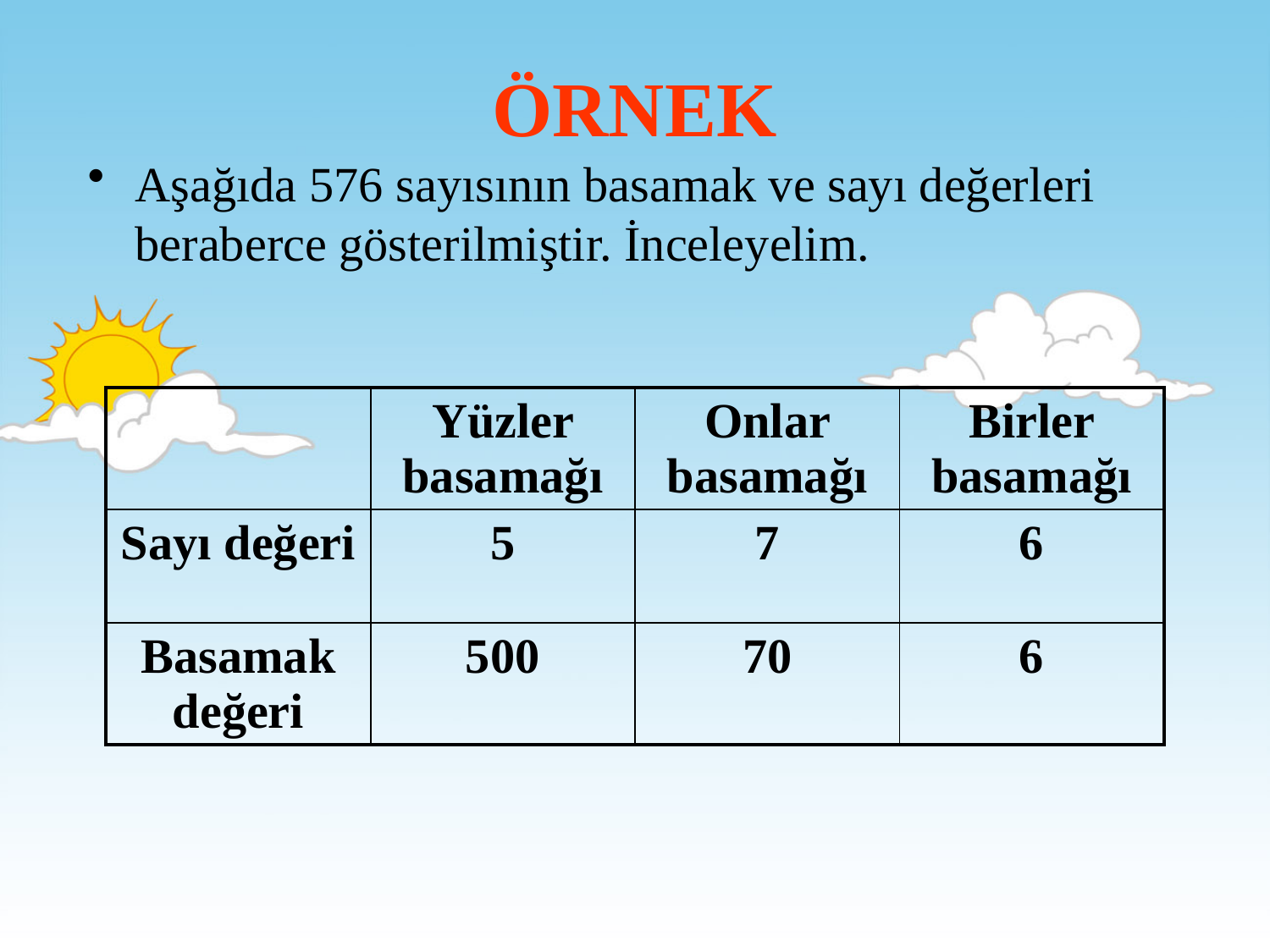

# ÖRNEK
Aşağıda 576 sayısının basamak ve sayı değerleri beraberce gösterilmiştir. İnceleyelim.

|  | Yüzler basamağı | Onlar basamağı | Birler basamağı |
| --- | --- | --- | --- |
| Sayı değeri | 5 | 7 | 6 |
| Basamak değeri | 500 | 70 | 6 |